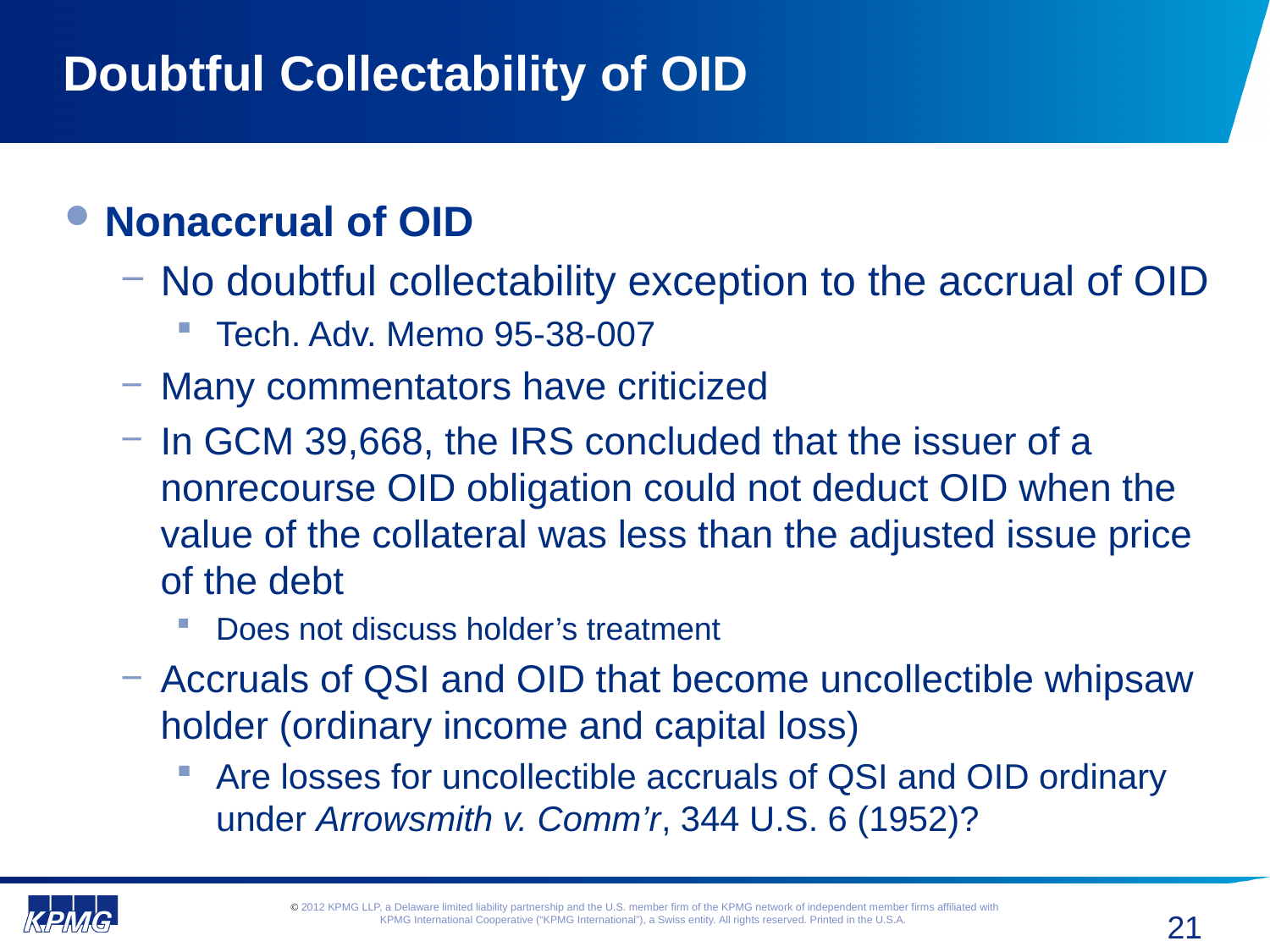

# Doubtful Collectability of OID
Nonaccrual of OID
No doubtful collectability exception to the accrual of OID
Tech. Adv. Memo 95-38-007
Many commentators have criticized
In GCM 39,668, the IRS concluded that the issuer of a nonrecourse OID obligation could not deduct OID when the value of the collateral was less than the adjusted issue price of the debt
Does not discuss holder’s treatment
Accruals of QSI and OID that become uncollectible whipsaw holder (ordinary income and capital loss)
Are losses for uncollectible accruals of QSI and OID ordinary under Arrowsmith v. Comm’r, 344 U.S. 6 (1952)?

21